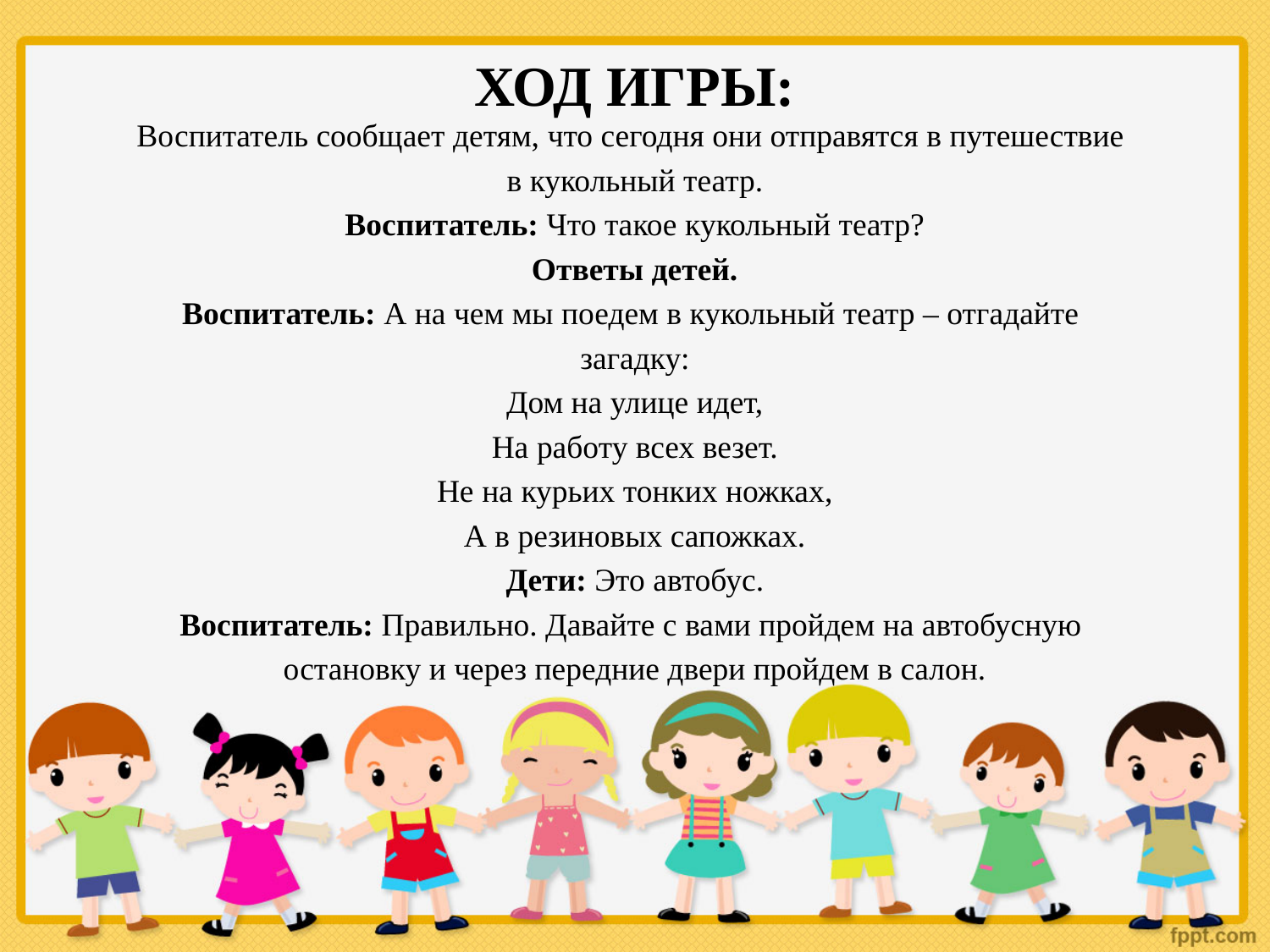

# ХОД ИГРЫ:
Воспитатель сообщает детям, что сегодня они отправятся в путешествие
в кукольный театр.
Воспитатель: Что такое кукольный театр?
Ответы детей.
Воспитатель: А на чем мы поедем в кукольный театр – отгадайте
загадку:
Дом на улице идет,
На работу всех везет.
Не на курьих тонких ножках,
А в резиновых сапожках.
Дети: Это автобус.
Воспитатель: Правильно. Давайте с вами пройдем на автобусную
остановку и через передние двери пройдем в салон.